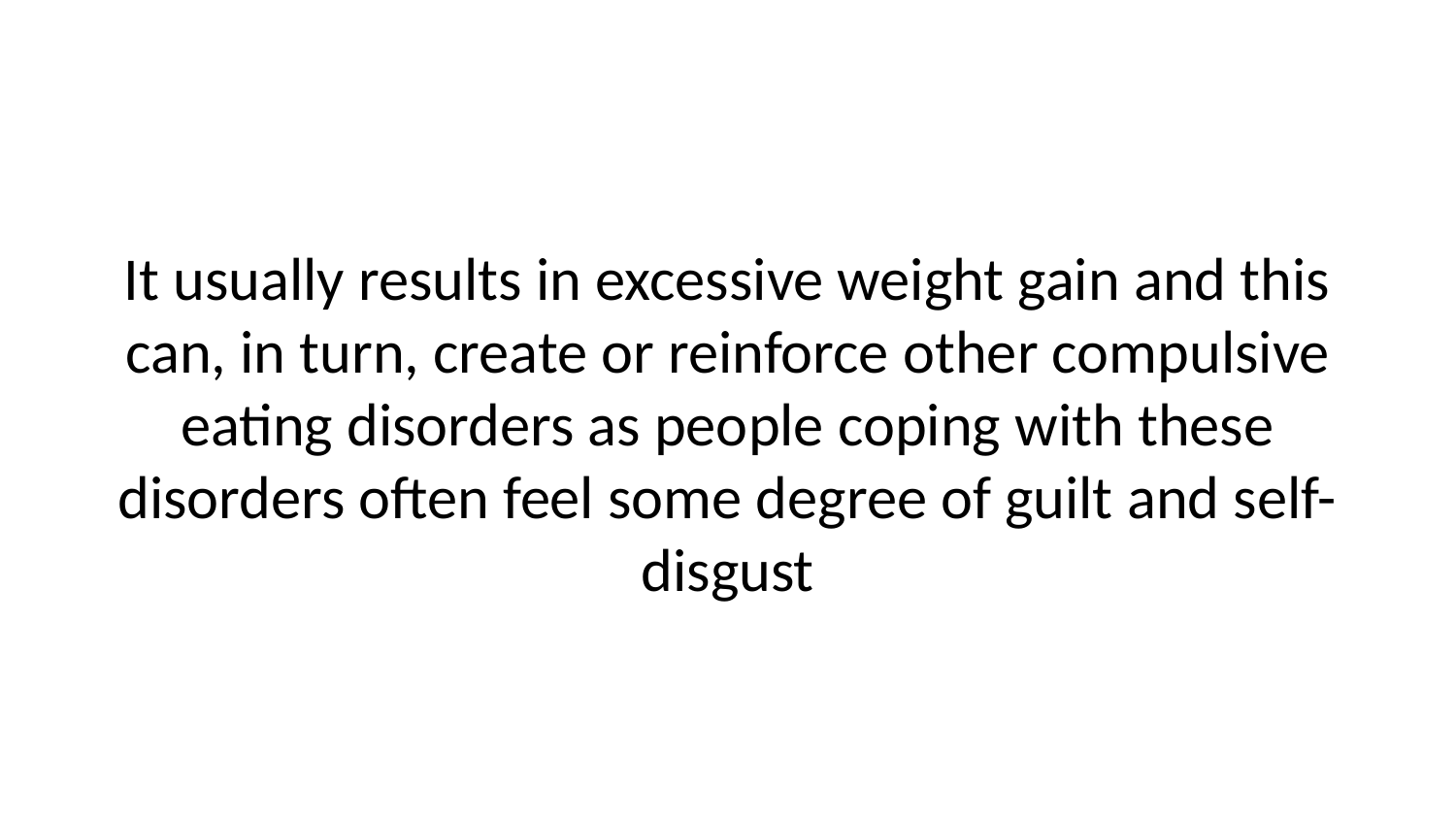

It usually results in excessive weight gain and this can, in turn, create or reinforce other compulsive eating disorders as people coping with these disorders often feel some degree of guilt and self-disgust